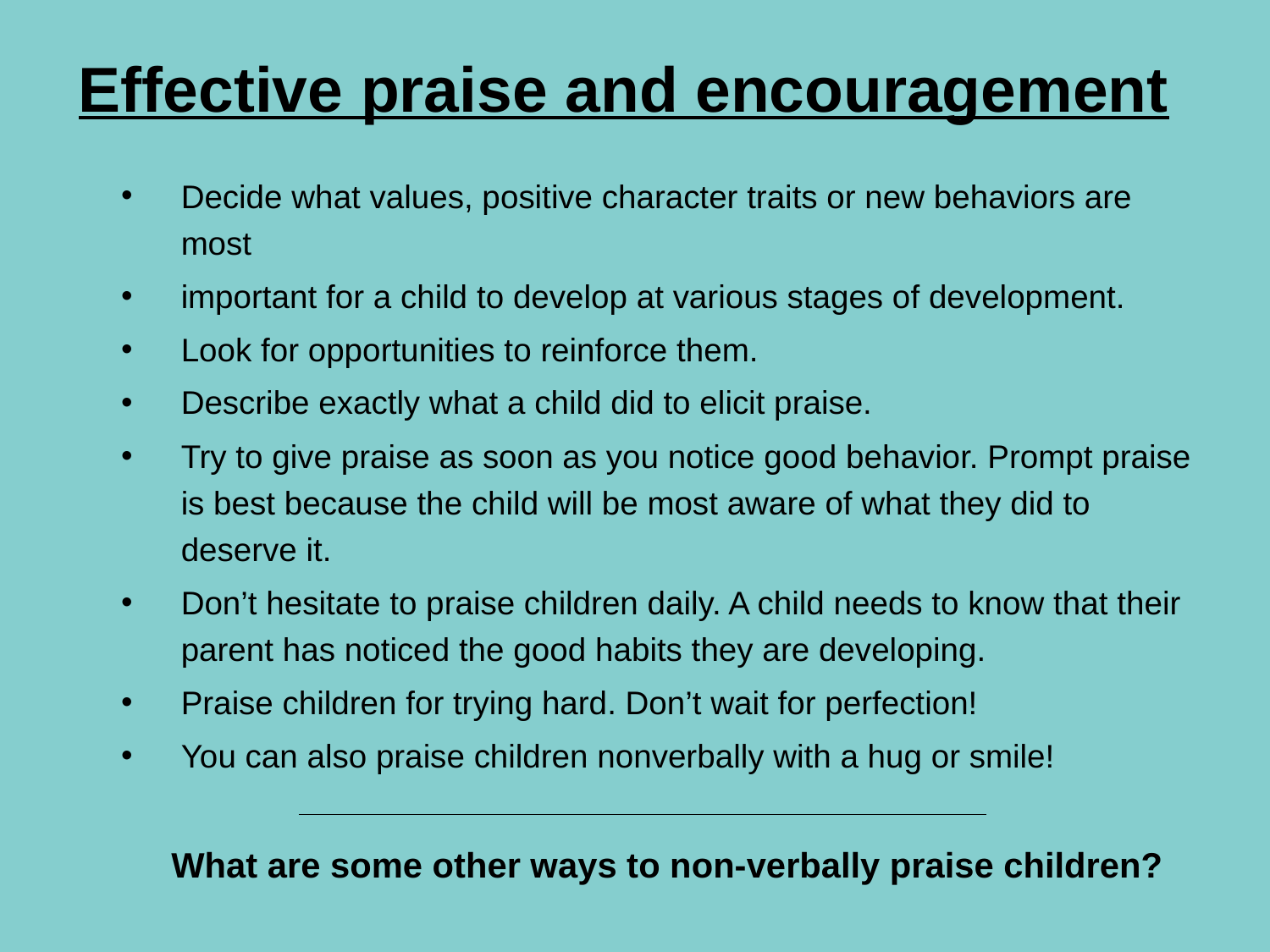

# Effective praise and encouragement
Decide what values, positive character traits or new behaviors are most
important for a child to develop at various stages of development.
Look for opportunities to reinforce them.
Describe exactly what a child did to elicit praise.
Try to give praise as soon as you notice good behavior. Prompt praise is best because the child will be most aware of what they did to deserve it.
Don’t hesitate to praise children daily. A child needs to know that their parent has noticed the good habits they are developing.
Praise children for trying hard. Don’t wait for perfection!
You can also praise children nonverbally with a hug or smile!
What are some other ways to non-verbally praise children?